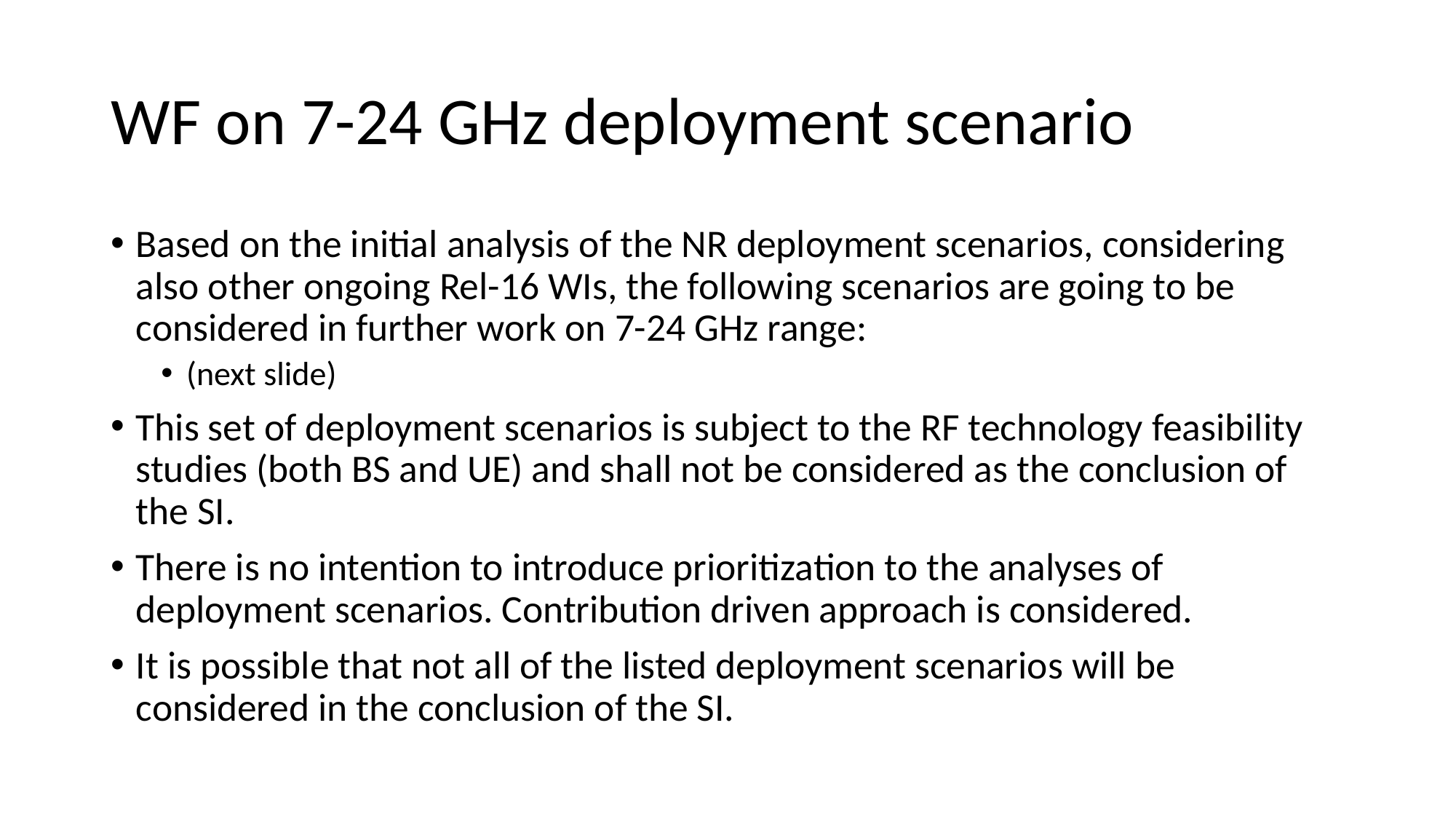

# WF on 7-24 GHz deployment scenario
Based on the initial analysis of the NR deployment scenarios, considering also other ongoing Rel-16 WIs, the following scenarios are going to be considered in further work on 7-24 GHz range:
(next slide)
This set of deployment scenarios is subject to the RF technology feasibility studies (both BS and UE) and shall not be considered as the conclusion of the SI.
There is no intention to introduce prioritization to the analyses of deployment scenarios. Contribution driven approach is considered.
It is possible that not all of the listed deployment scenarios will be considered in the conclusion of the SI.